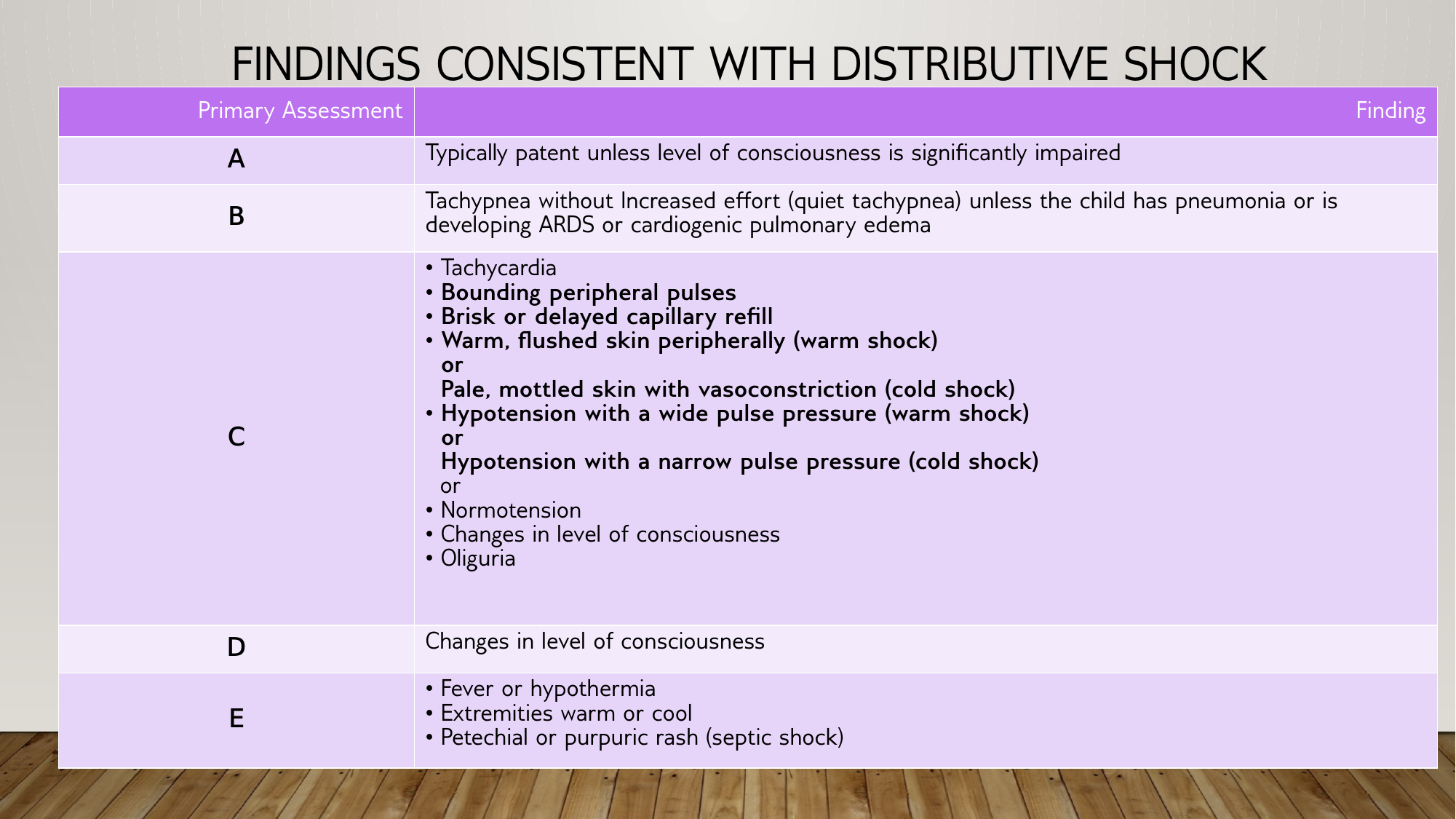

# Findings Consistent With Distributive Shock
| Primary Assessment | Finding |
| --- | --- |
| A | Typically patent unless level of consciousness is significantly impaired |
| B | Tachypnea without Increased effort (quiet tachypnea) unless the child has pneumonia or is developing ARDS or cardiogenic pulmonary edema |
| C | • Tachycardia • Bounding peripheral pulses • Brisk or delayed capillary refill • Warm, flushed skin peripherally (warm shock) or Pale, mottled skin with vasoconstriction (cold shock) • Hypotension with a wide pulse pressure (warm shock) or Hypotension with a narrow pulse pressure (cold shock) or • Normotension • Changes in level of consciousness • Oliguria |
| D | Changes in level of consciousness |
| E | • Fever or hypothermia • Extremities warm or cool • Petechial or purpuric rash (septic shock) |